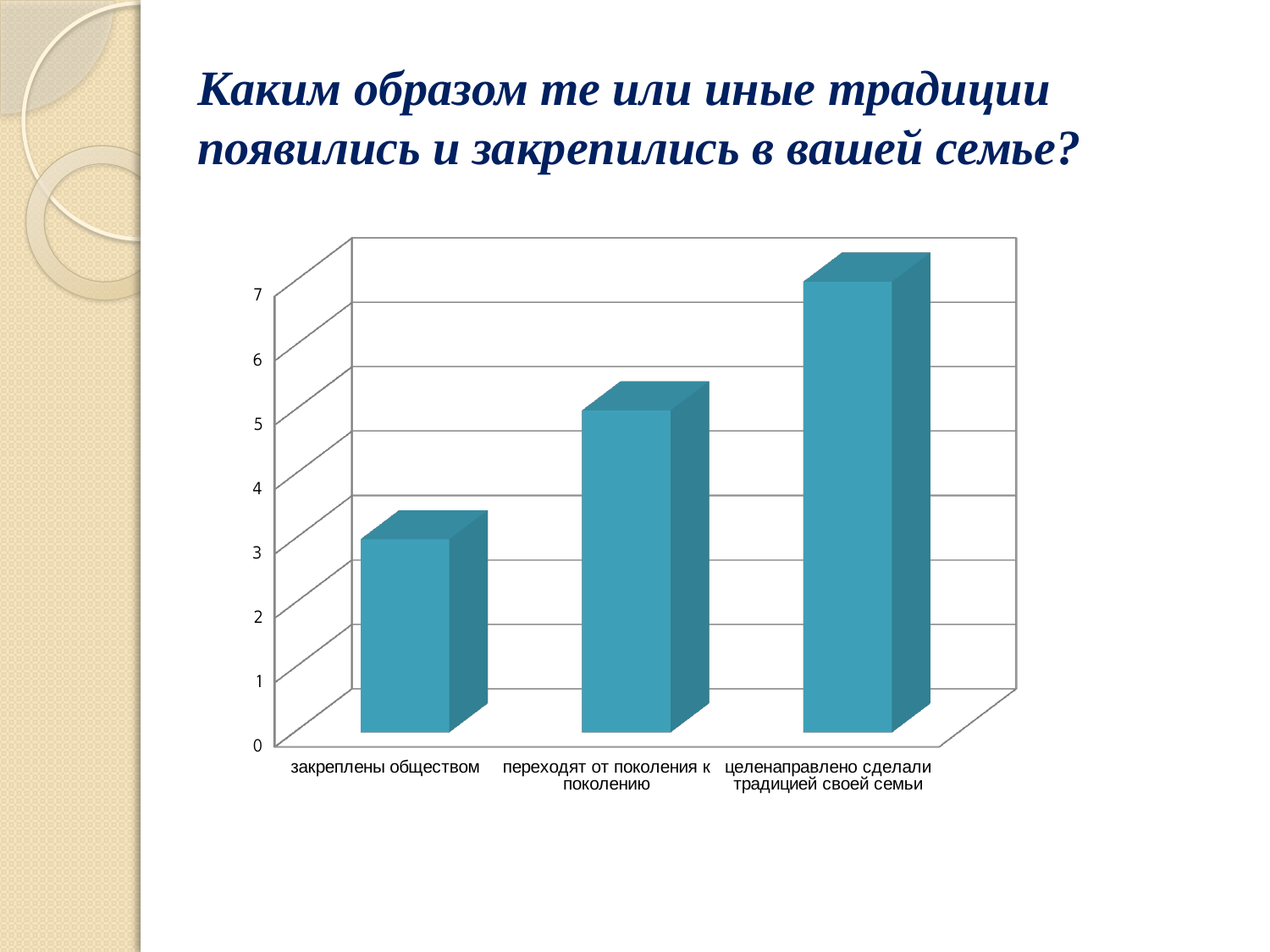

# Каким образом те или иные традиции появились и закрепились в вашей семье?

[unsupported chart]